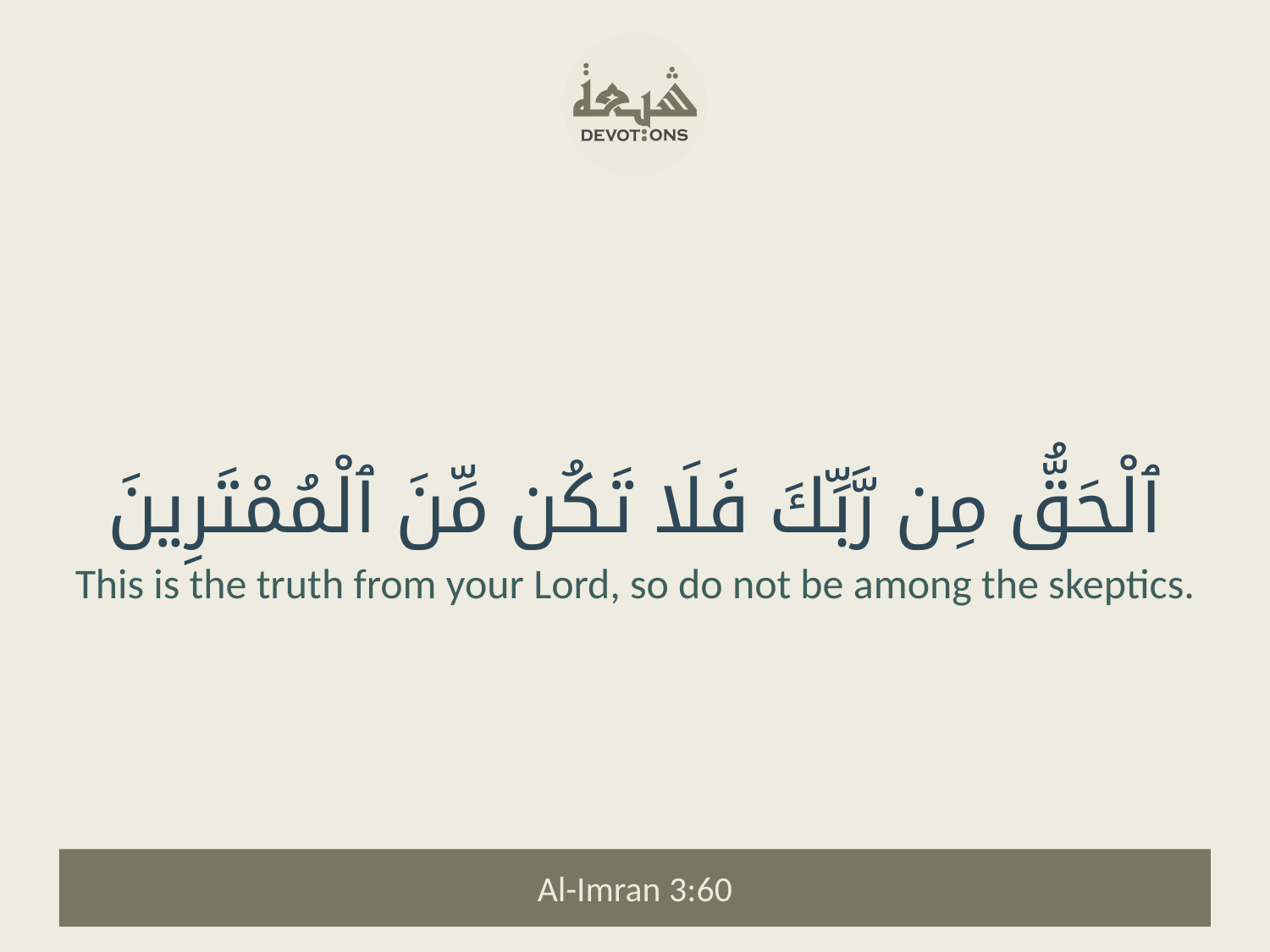

ٱلْحَقُّ مِن رَّبِّكَ فَلَا تَكُن مِّنَ ٱلْمُمْتَرِينَ
This is the truth from your Lord, so do not be among the skeptics.
Al-Imran 3:60